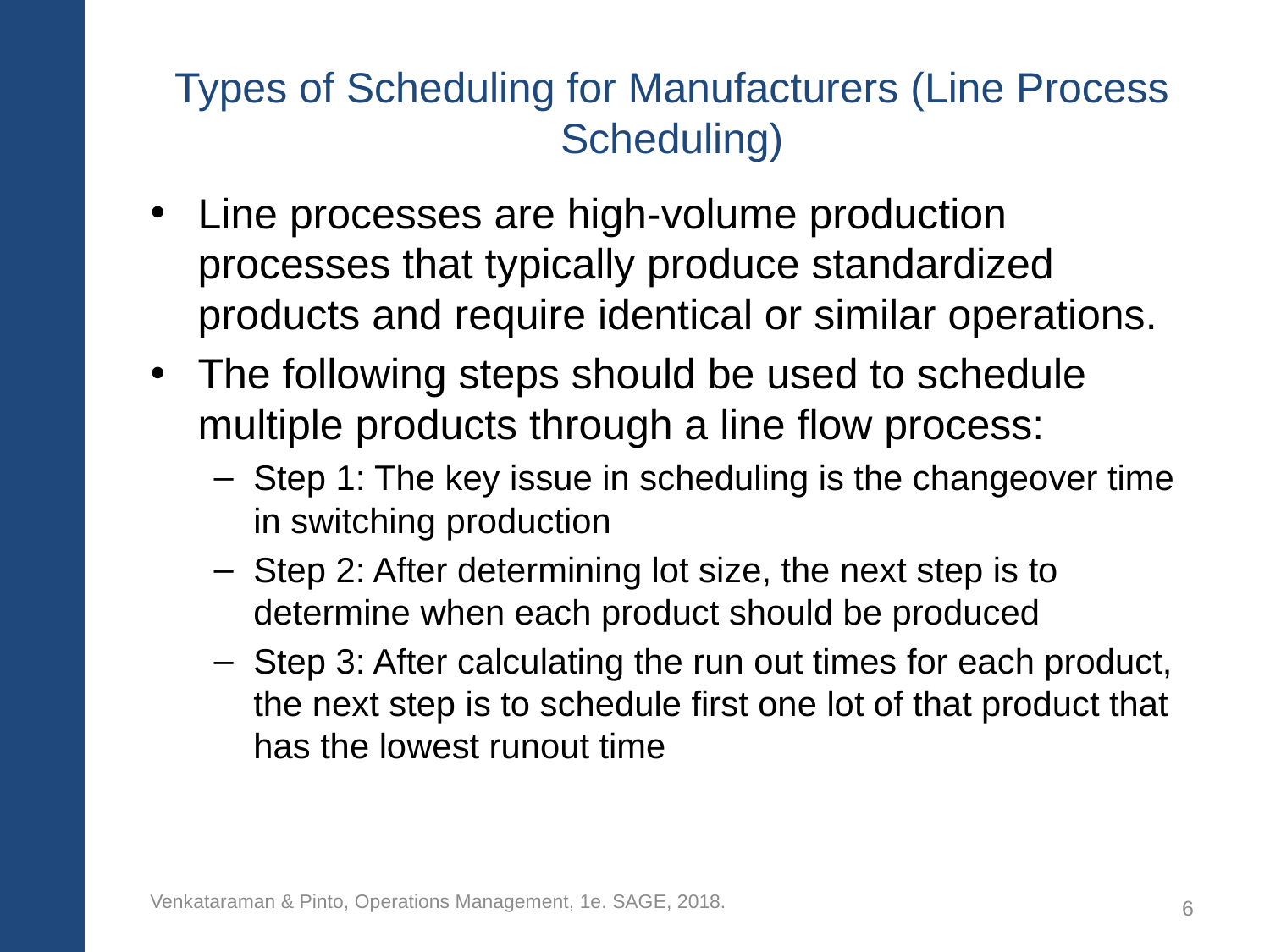

# Types of Scheduling for Manufacturers (Line Process Scheduling)
Line processes are high-volume production processes that typically produce standardized products and require identical or similar operations.
The following steps should be used to schedule multiple products through a line flow process:
Step 1: The key issue in scheduling is the changeover time in switching production
Step 2: After determining lot size, the next step is to determine when each product should be produced
Step 3: After calculating the run out times for each product, the next step is to schedule first one lot of that product that has the lowest runout time
Venkataraman & Pinto, Operations Management, 1e. SAGE, 2018.
6